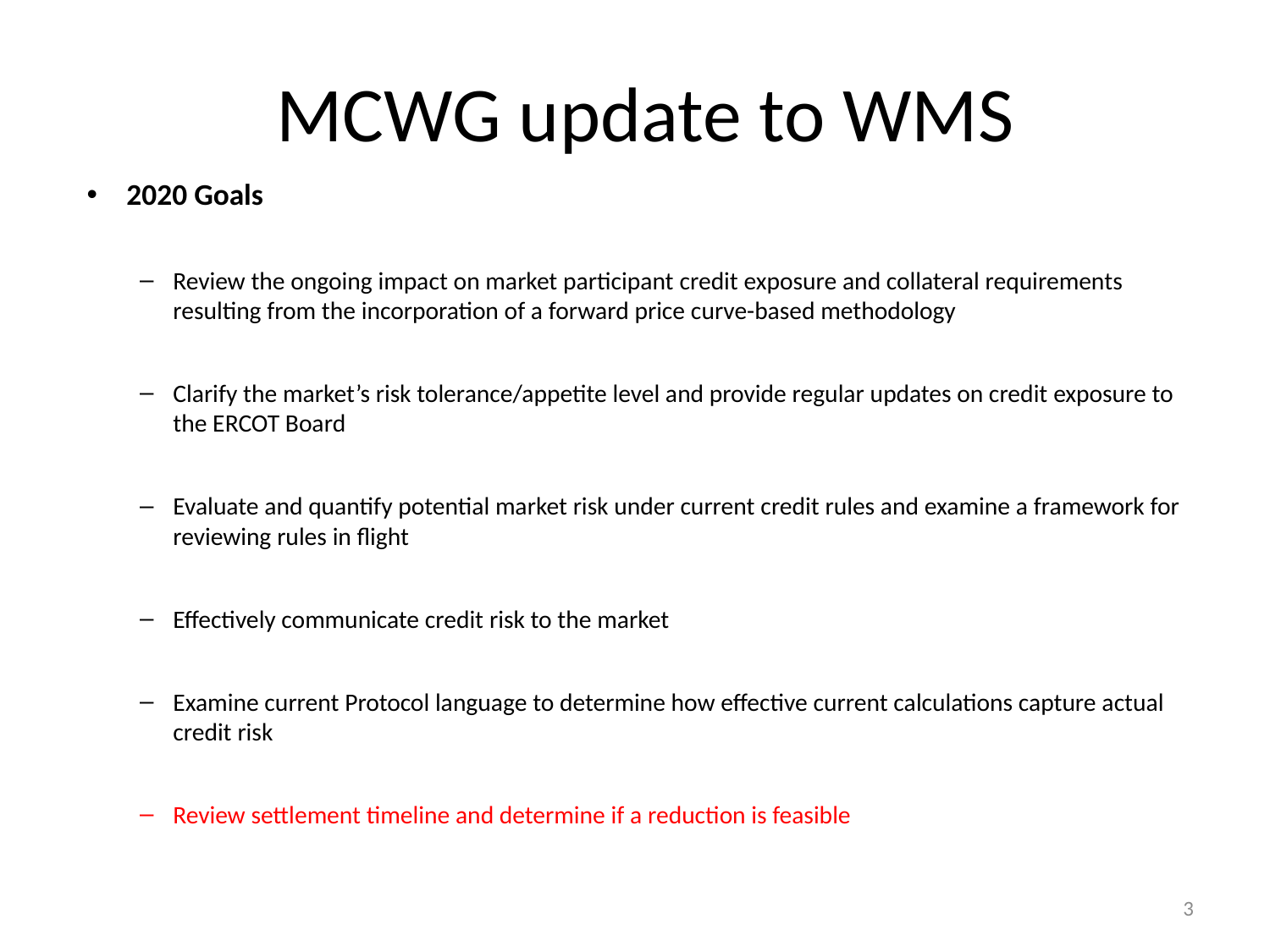

# MCWG update to WMS
2020 Goals

Review the ongoing impact on market participant credit exposure and collateral requirements resulting from the incorporation of a forward price curve-based methodology

Clarify the market’s risk tolerance/appetite level and provide regular updates on credit exposure to the ERCOT Board

Evaluate and quantify potential market risk under current credit rules and examine a framework for reviewing rules in flight

Effectively communicate credit risk to the market

Examine current Protocol language to determine how effective current calculations capture actual credit risk

Review settlement timeline and determine if a reduction is feasible
3